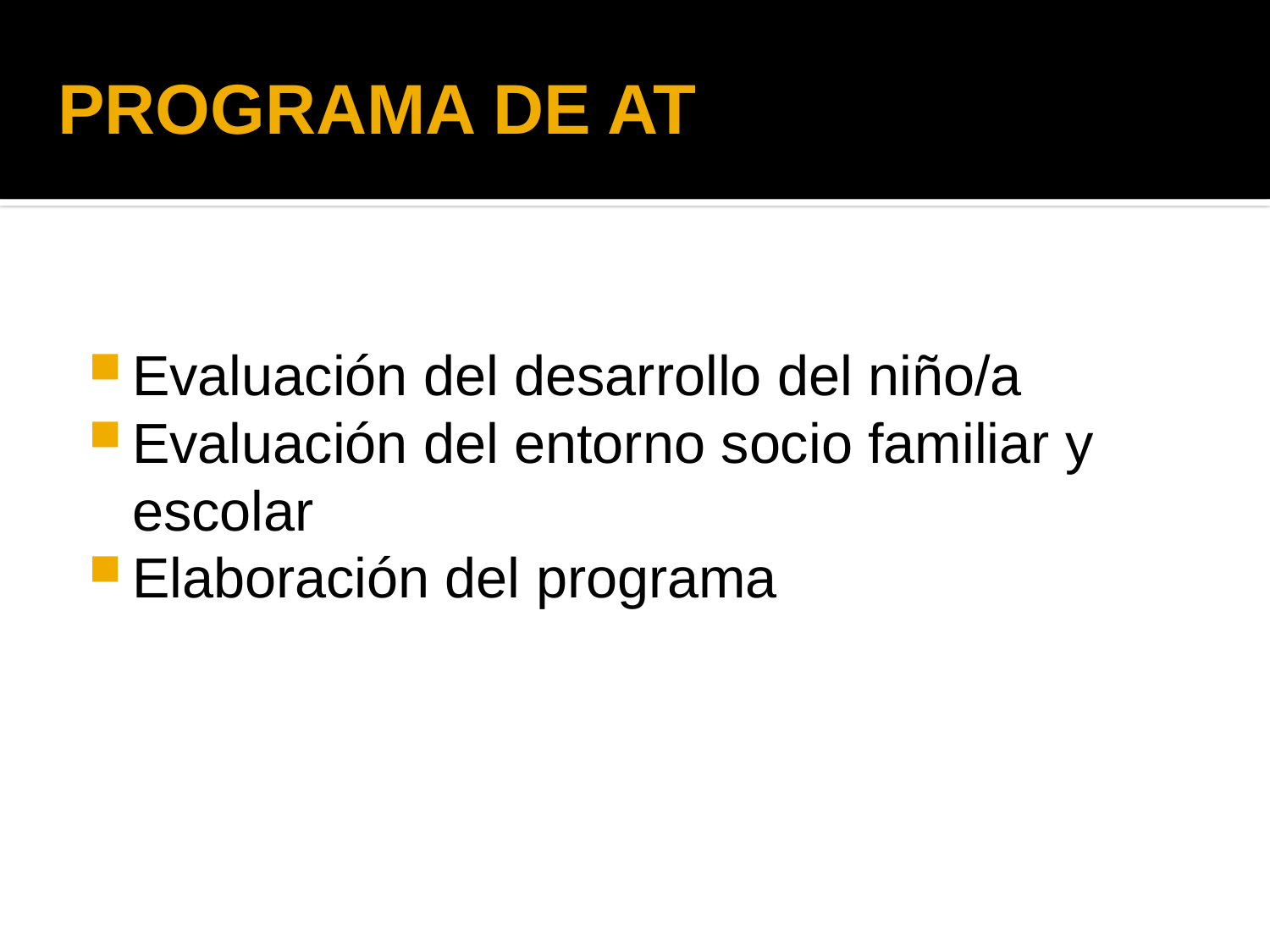

# PROGRAMA DE AT
Evaluación del desarrollo del niño/a
Evaluación del entorno socio familiar y escolar
Elaboración del programa